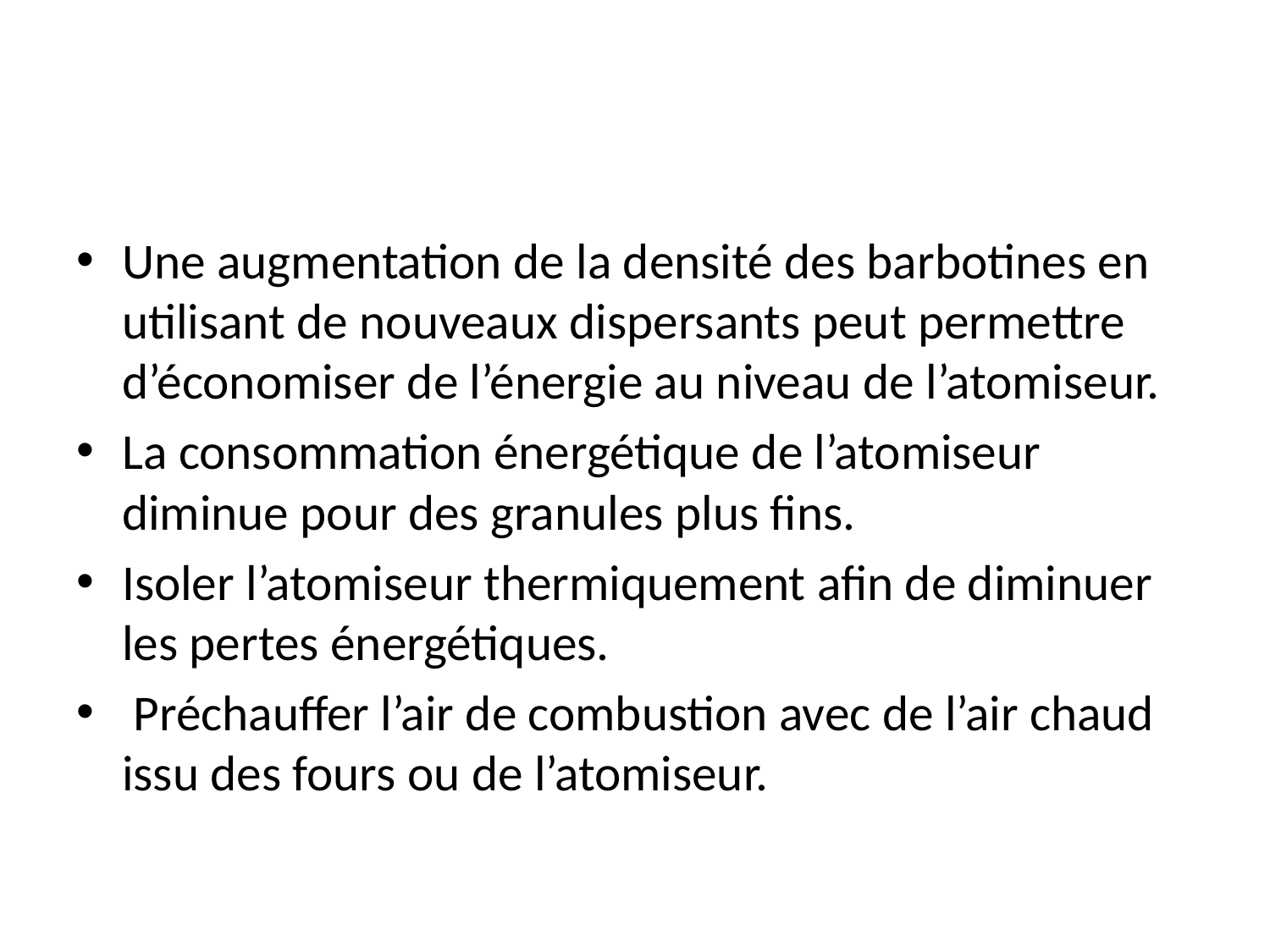

#
Une augmentation de la densité des barbotines en utilisant de nouveaux dispersants peut permettre d’économiser de l’énergie au niveau de l’atomiseur.
La consommation énergétique de l’atomiseur diminue pour des granules plus fins.
Isoler l’atomiseur thermiquement afin de diminuer les pertes énergétiques.
 Préchauffer l’air de combustion avec de l’air chaud issu des fours ou de l’atomiseur.